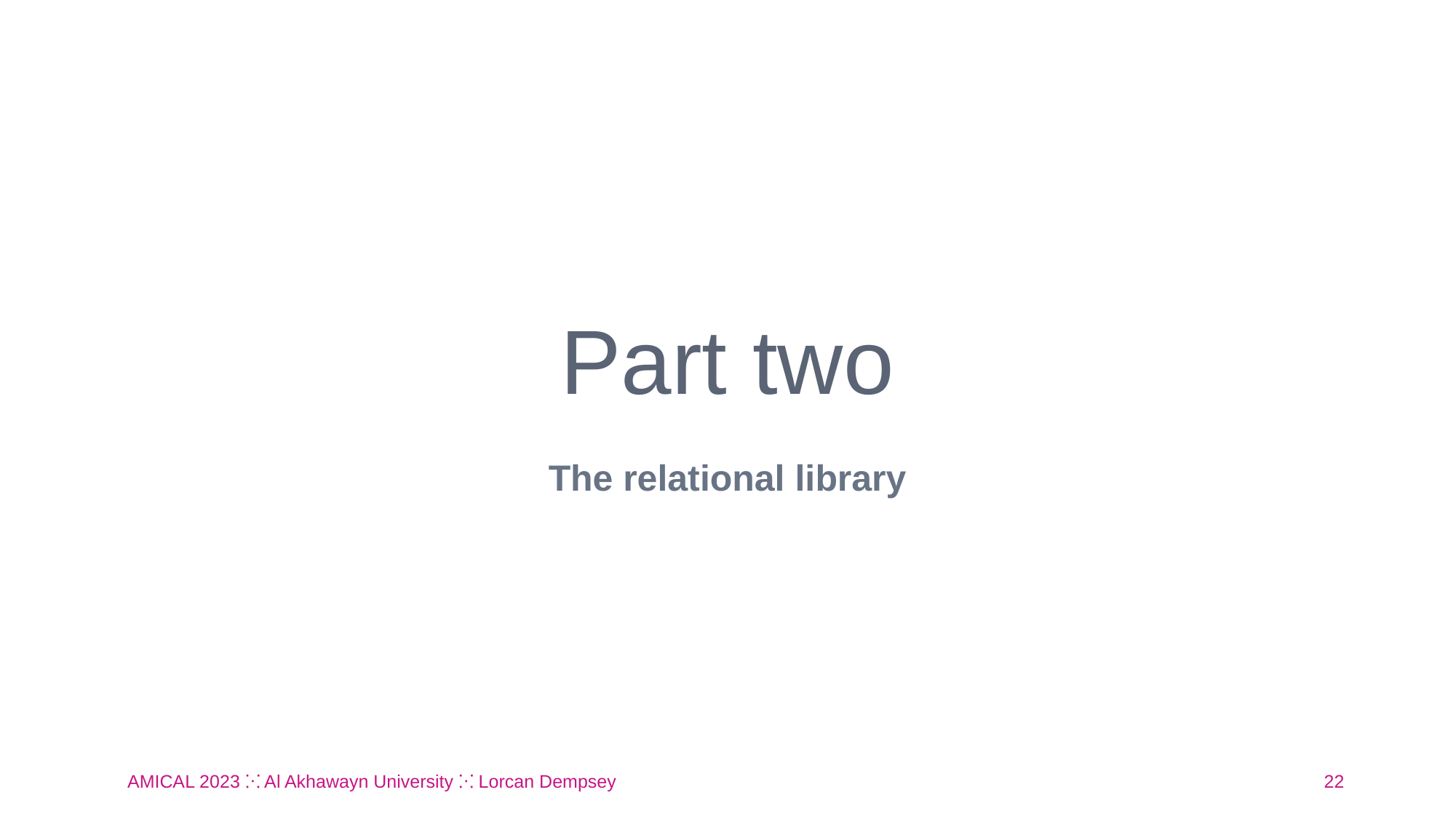

# Part two
The relational library
AMICAL 2023 ⁙ Al Akhawayn University ⁙ Lorcan Dempsey
22